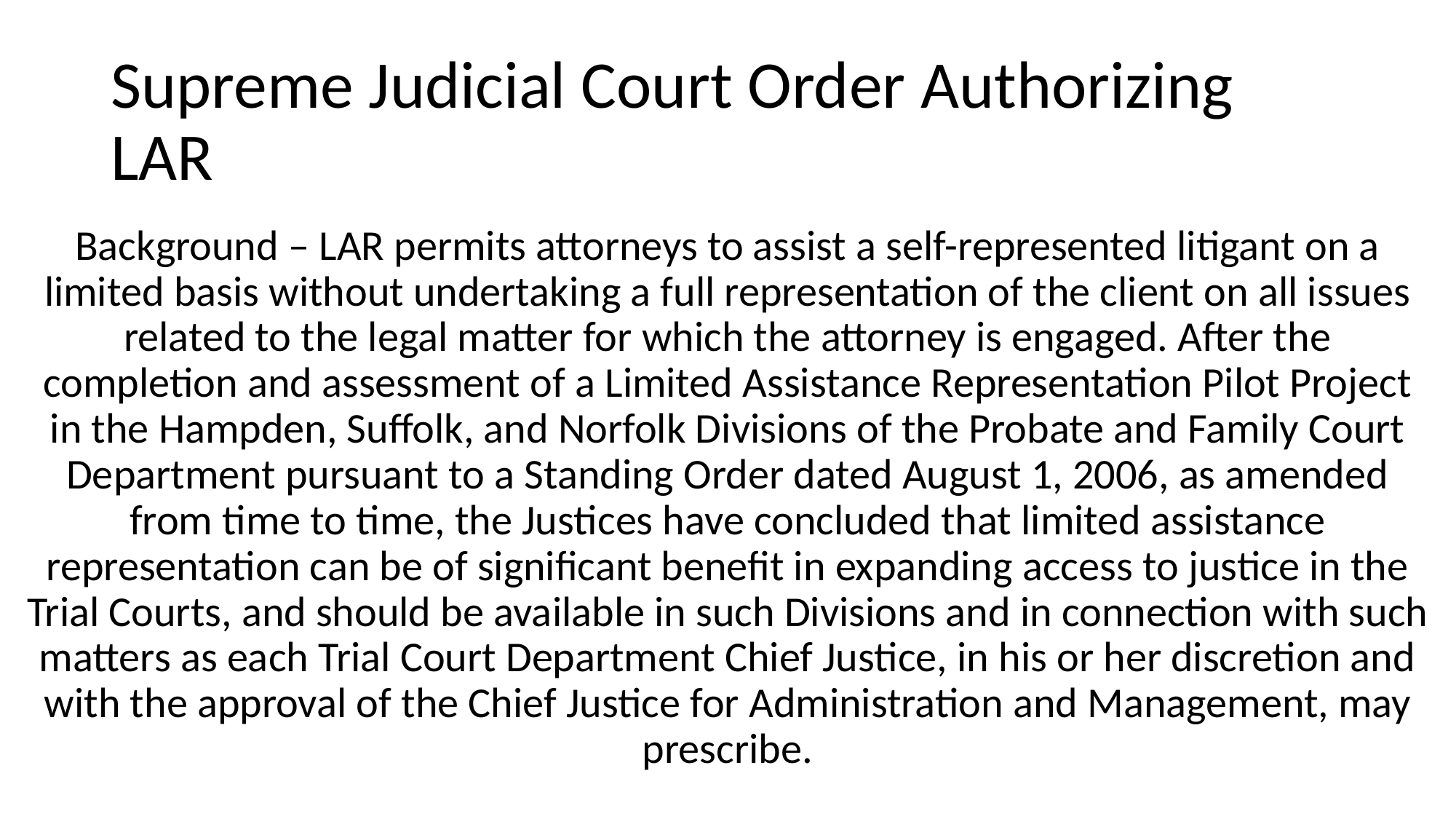

# Supreme Judicial Court Order Authorizing LAR
Background – LAR permits attorneys to assist a self-represented litigant on a limited basis without undertaking a full representation of the client on all issues related to the legal matter for which the attorney is engaged. After the completion and assessment of a Limited Assistance Representation Pilot Project in the Hampden, Suffolk, and Norfolk Divisions of the Probate and Family Court Department pursuant to a Standing Order dated August 1, 2006, as amended from time to time, the Justices have concluded that limited assistance representation can be of significant benefit in expanding access to justice in the Trial Courts, and should be available in such Divisions and in connection with such matters as each Trial Court Department Chief Justice, in his or her discretion and with the approval of the Chief Justice for Administration and Management, may prescribe.